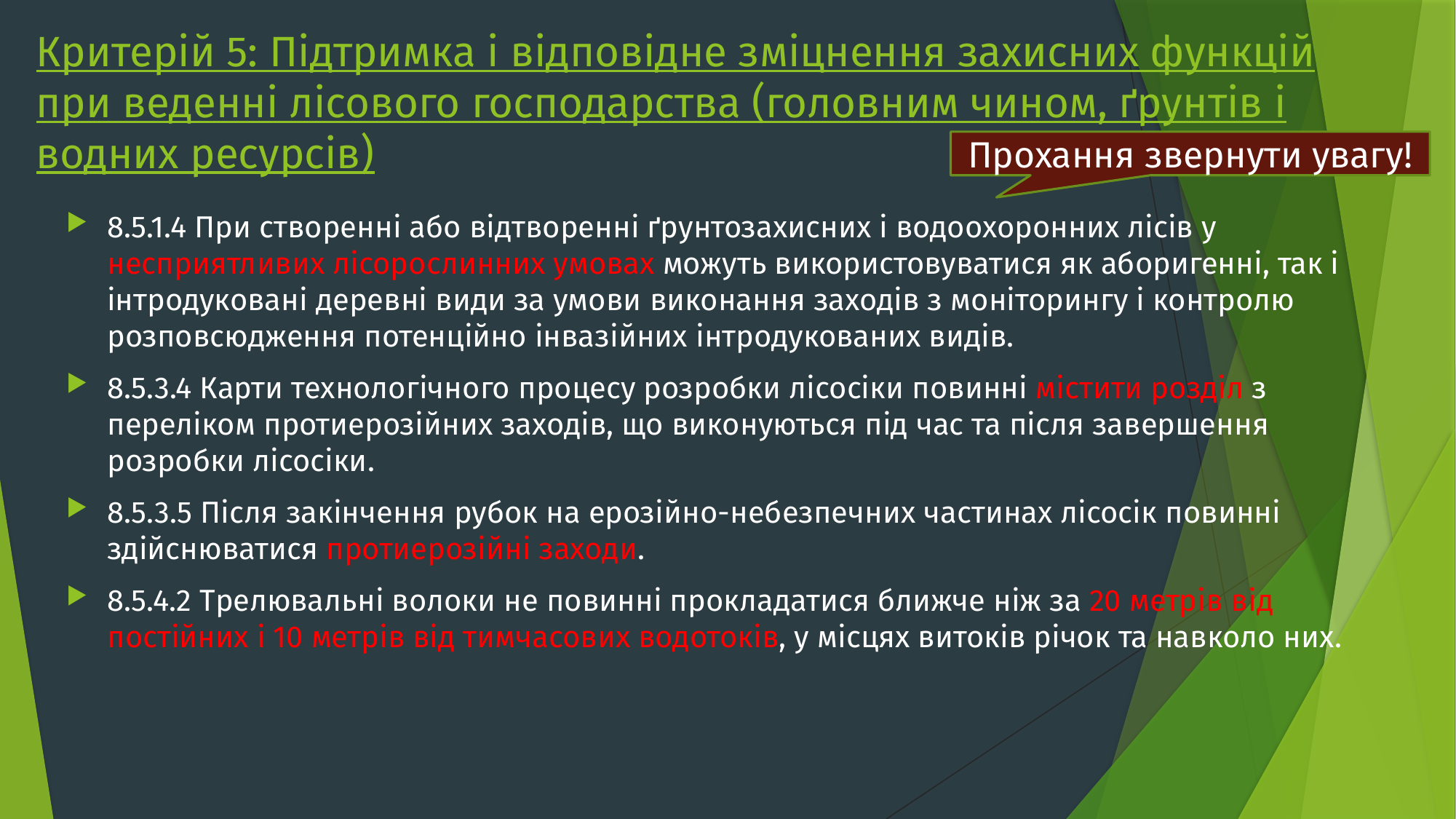

# Критерій 5: Підтримка і відповідне зміцнення захисних функцій при веденні лісового господарства (головним чином, ґрунтів і водних ресурсів)
Прохання звернути увагу!

8.5.1.4 При створенні або відтворенні ґрунтозахисних і водоохоронних лісів у несприятливих лісорослинних умовах можуть використовуватися як аборигенні, так і інтродуковані деревні види за умови виконання заходів з моніторингу і контролю розповсюдження потенційно інвазійних інтродукованих видів.
8.5.3.4 Карти технологічного процесу розробки лісосіки повинні містити розділ з переліком протиерозійних заходів, що виконуються під час та після завершення розробки лісосіки.
8.5.3.5 Після закінчення рубок на ерозійно-небезпечних частинах лісосік повинні здійснюватися протиерозійні заходи.
8.5.4.2 Трелювальні волоки не повинні прокладатися ближче ніж за 20 метрів від постійних і 10 метрів від тимчасових водотоків, у місцях витоків річок та навколо них.